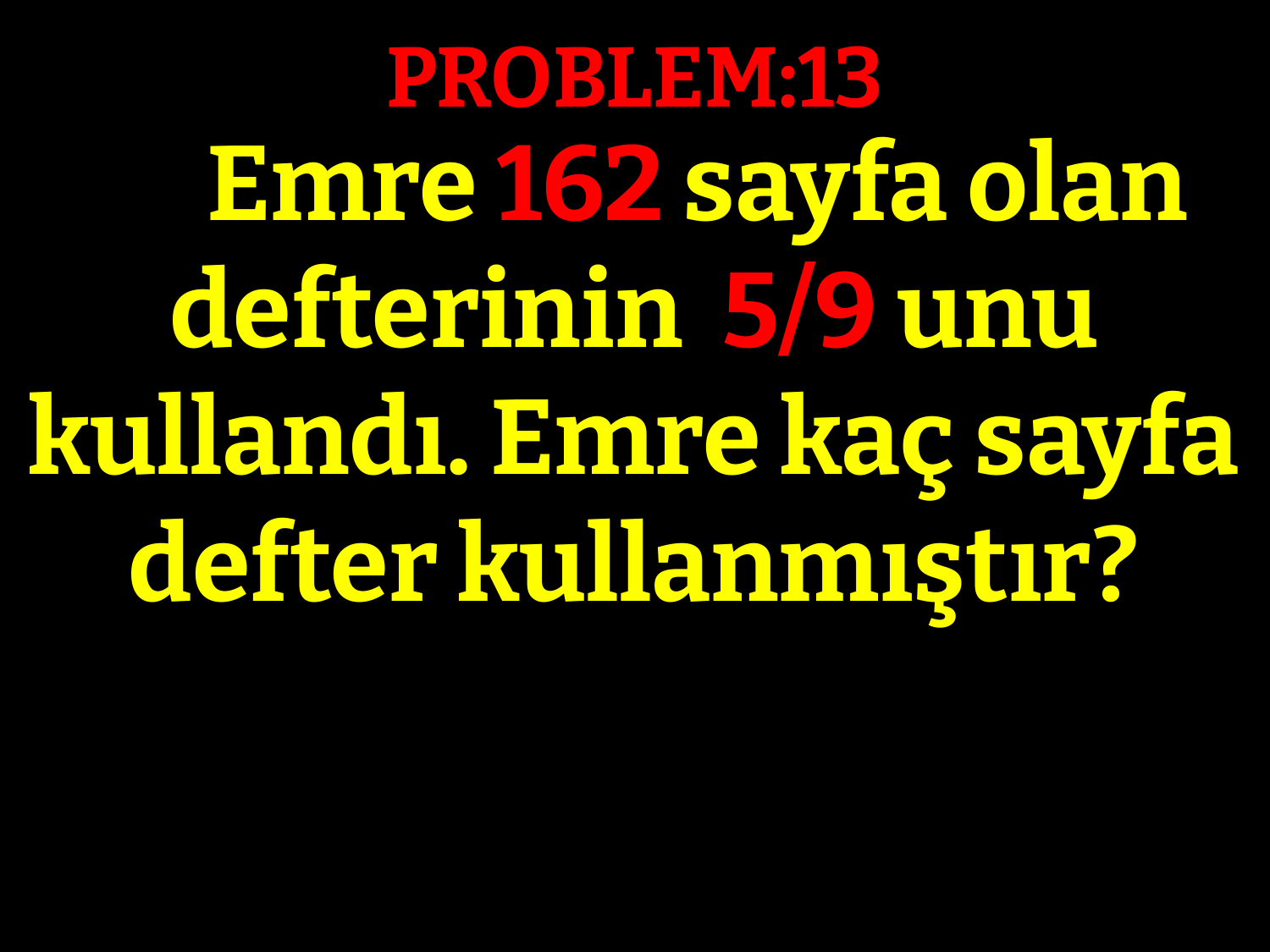

PROBLEM:13
 	Emre 162 sayfa olan defterinin  5/9 unu kullandı. Emre kaç sayfa defter kullanmıştır?
#